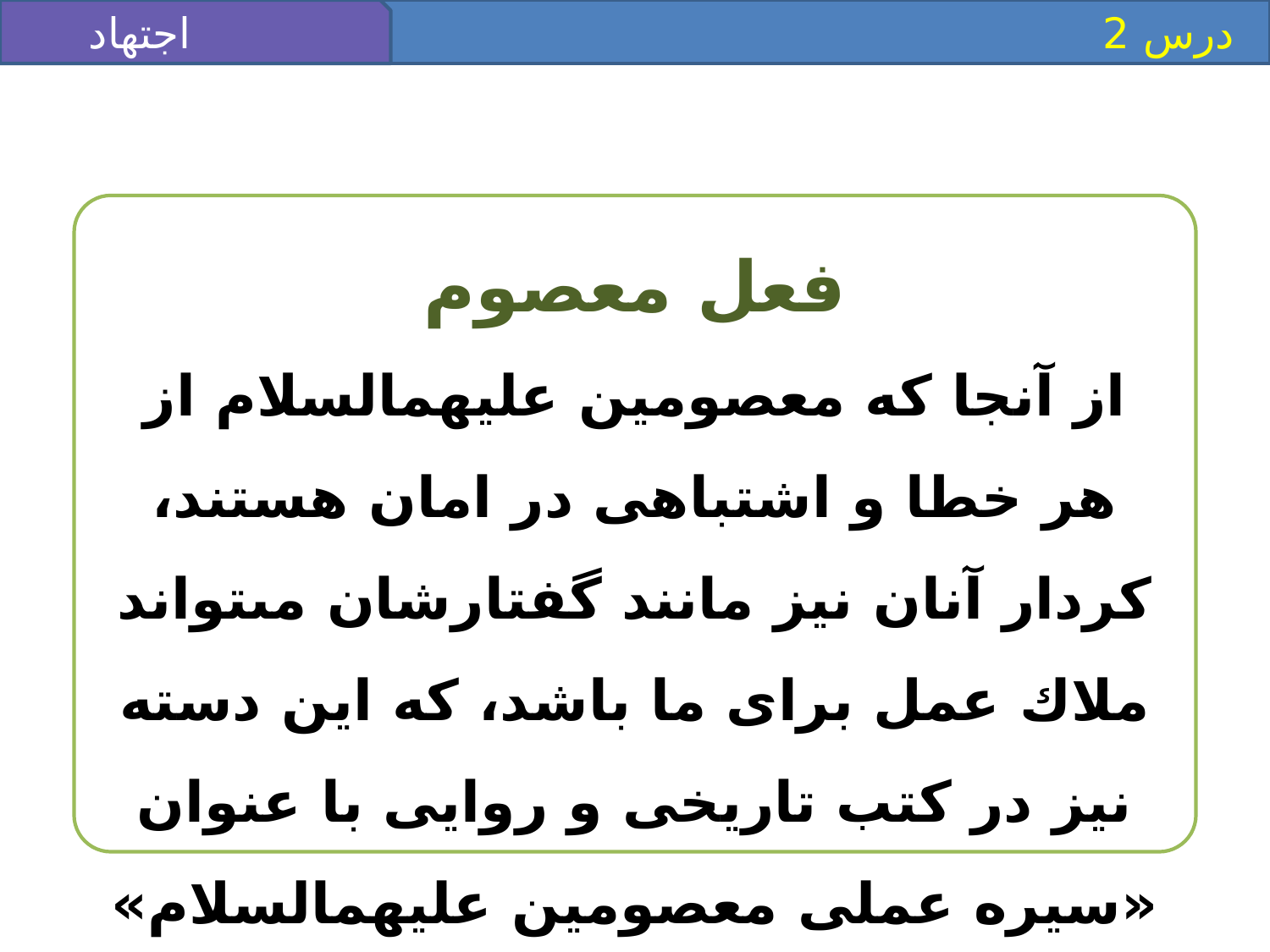

اجتهاد
 درس 2
فعل معصوم
از آنجا كه معصومين عليهم‏السلام از هر خطا و اشتباهى در امان هستند، كردار آنان نيز مانند گفتارشان مى‏تواند ملاك عمل براى ما باشد، كه اين دسته نيز در كتب تاريخى و روايى با عنوان «سيره عملى معصومين عليهم‏السلام» آمده است.